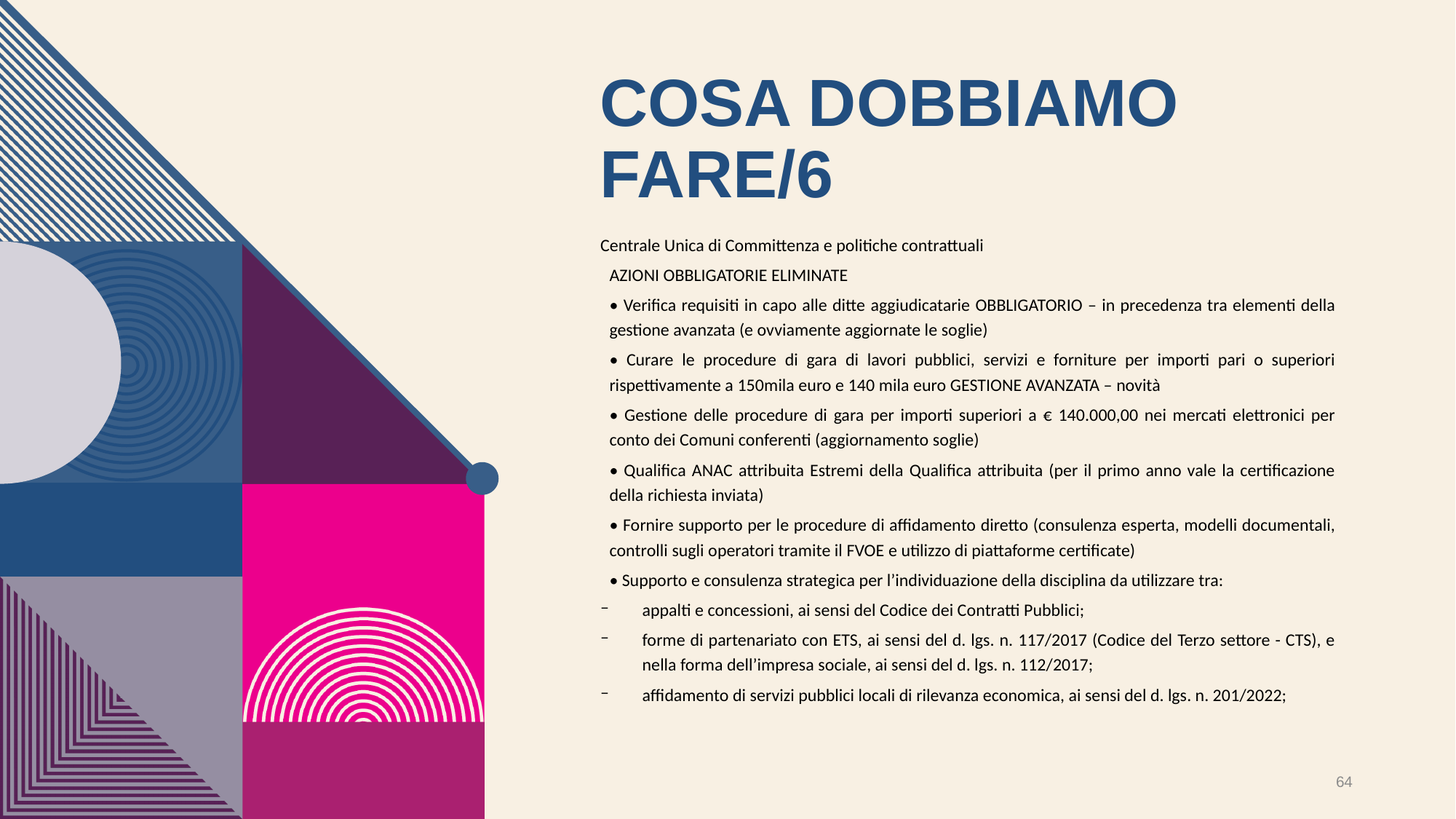

# Cosa dobbiamo fare/6
Centrale Unica di Committenza e politiche contrattuali
AZIONI OBBLIGATORIE ELIMINATE
• Verifica requisiti in capo alle ditte aggiudicatarie OBBLIGATORIO – in precedenza tra elementi della gestione avanzata (e ovviamente aggiornate le soglie)
• Curare le procedure di gara di lavori pubblici, servizi e forniture per importi pari o superiori rispettivamente a 150mila euro e 140 mila euro GESTIONE AVANZATA – novità
• Gestione delle procedure di gara per importi superiori a € 140.000,00 nei mercati elettronici per conto dei Comuni conferenti (aggiornamento soglie)
• Qualifica ANAC attribuita Estremi della Qualifica attribuita (per il primo anno vale la certificazione della richiesta inviata)
• Fornire supporto per le procedure di affidamento diretto (consulenza esperta, modelli documentali, controlli sugli operatori tramite il FVOE e utilizzo di piattaforme certificate)
• Supporto e consulenza strategica per l’individuazione della disciplina da utilizzare tra:
appalti e concessioni, ai sensi del Codice dei Contratti Pubblici;
forme di partenariato con ETS, ai sensi del d. lgs. n. 117/2017 (Codice del Terzo settore - CTS), e nella forma dell’impresa sociale, ai sensi del d. lgs. n. 112/2017;
affidamento di servizi pubblici locali di rilevanza economica, ai sensi del d. lgs. n. 201/2022;

64